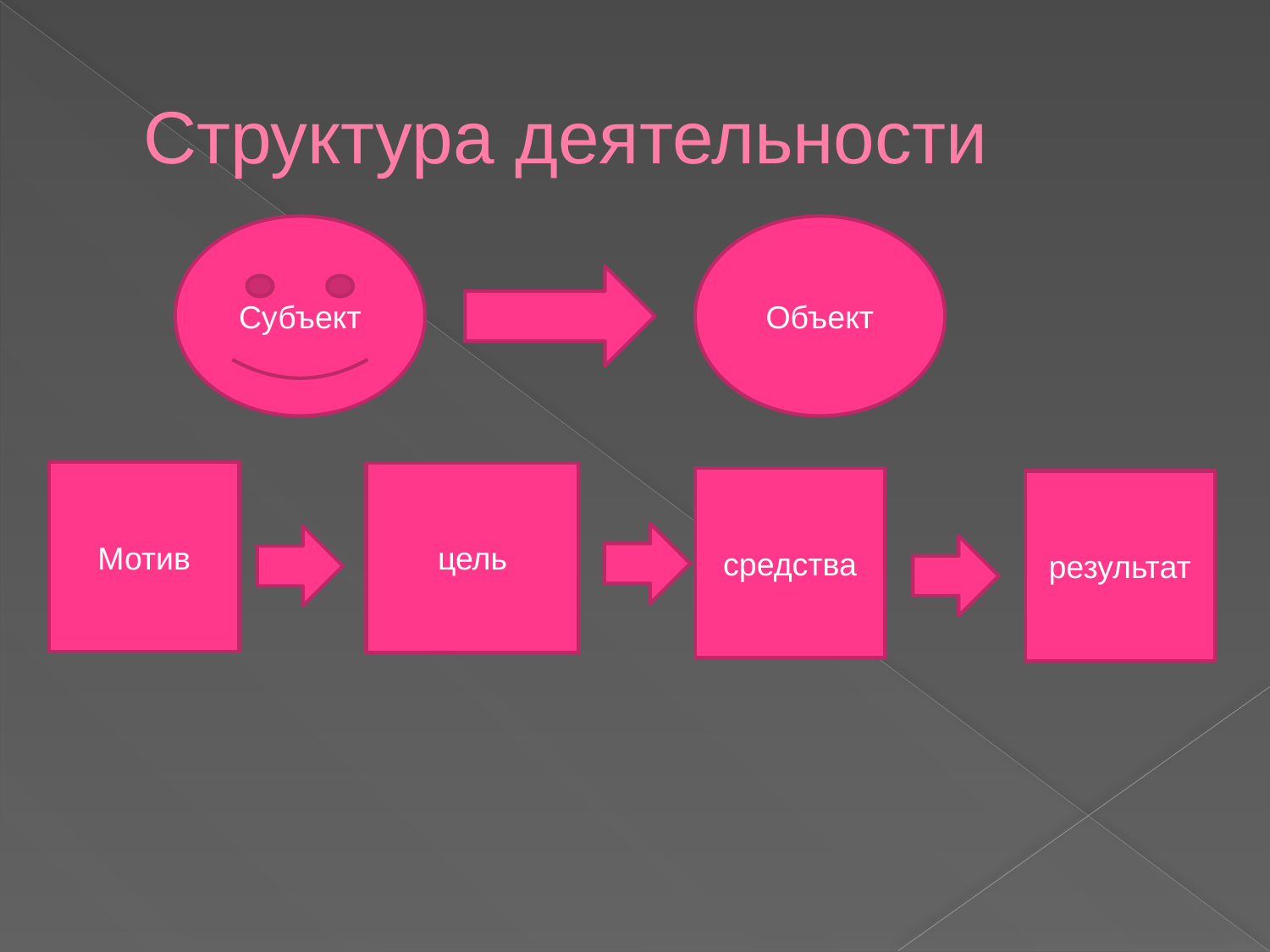

# Структура деятельности
Субъект
Объект

Мотив
цель
средства
результат